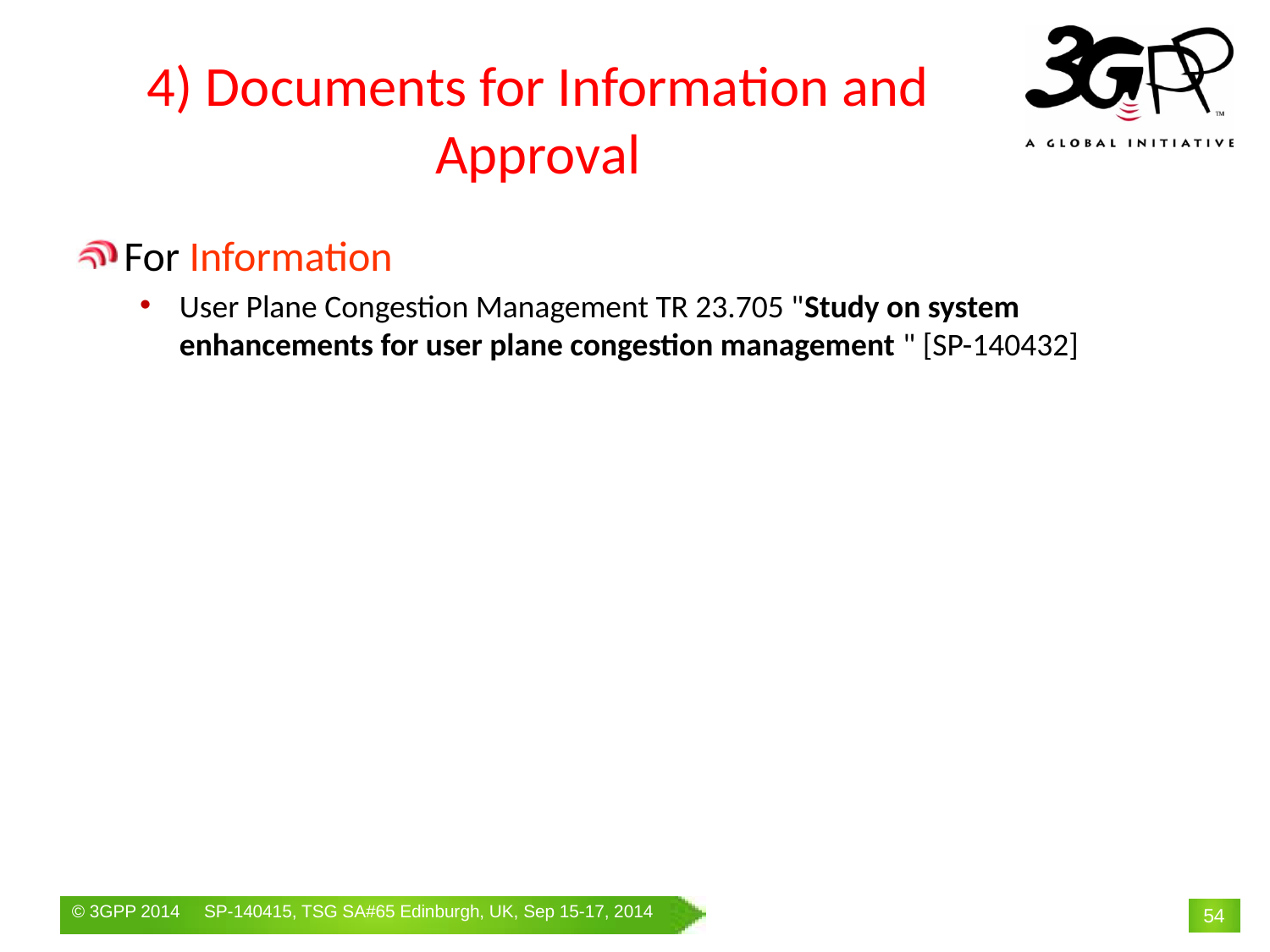

# 4) Documents for Information and Approval
For Information
User Plane Congestion Management TR 23.705 "Study on system enhancements for user plane congestion management " [SP-140432]